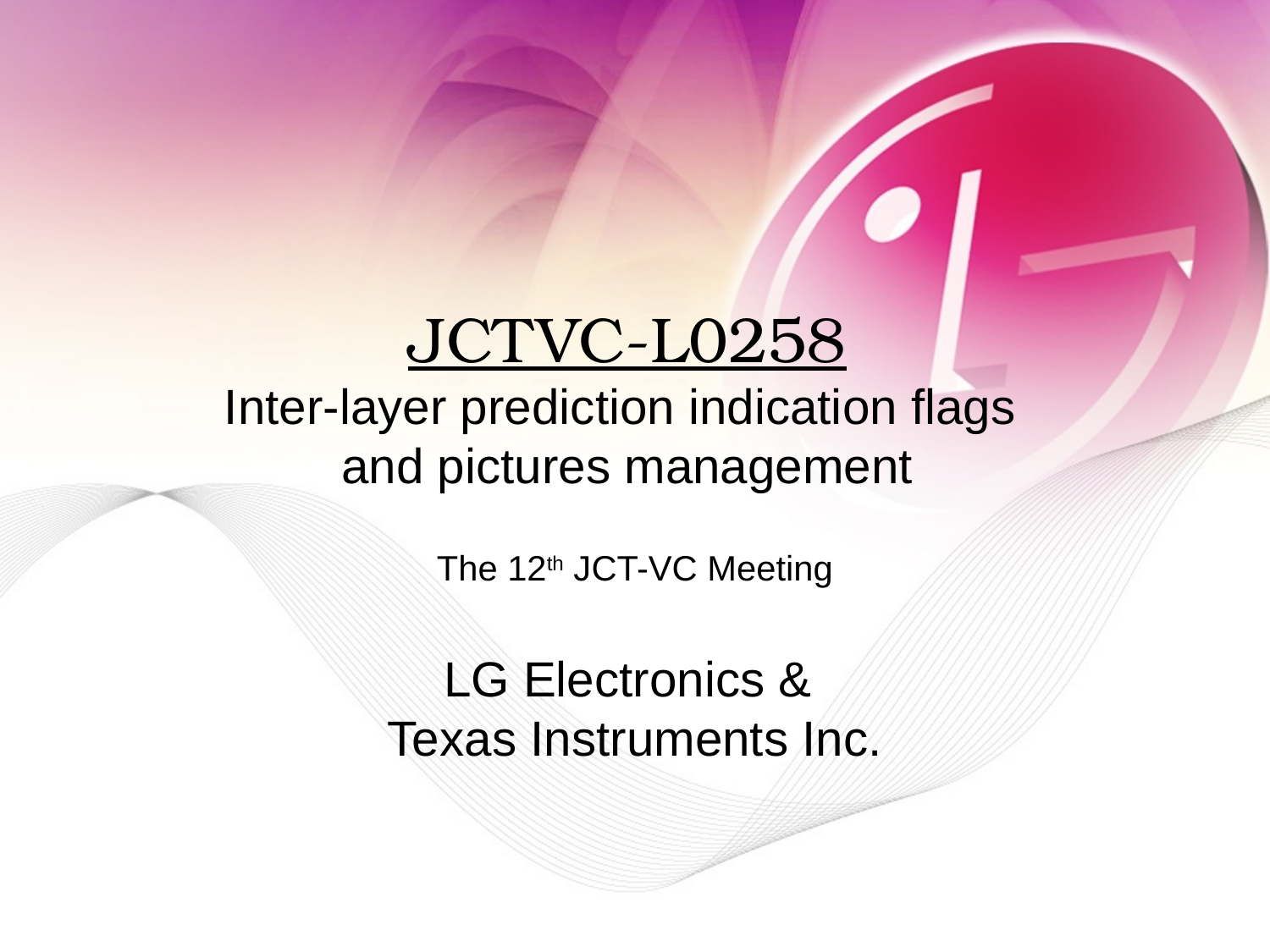

# JCTVC-L0258 Inter-layer prediction indication flags and pictures management
The 12th JCT-VC Meeting

LG Electronics &
Texas Instruments Inc.